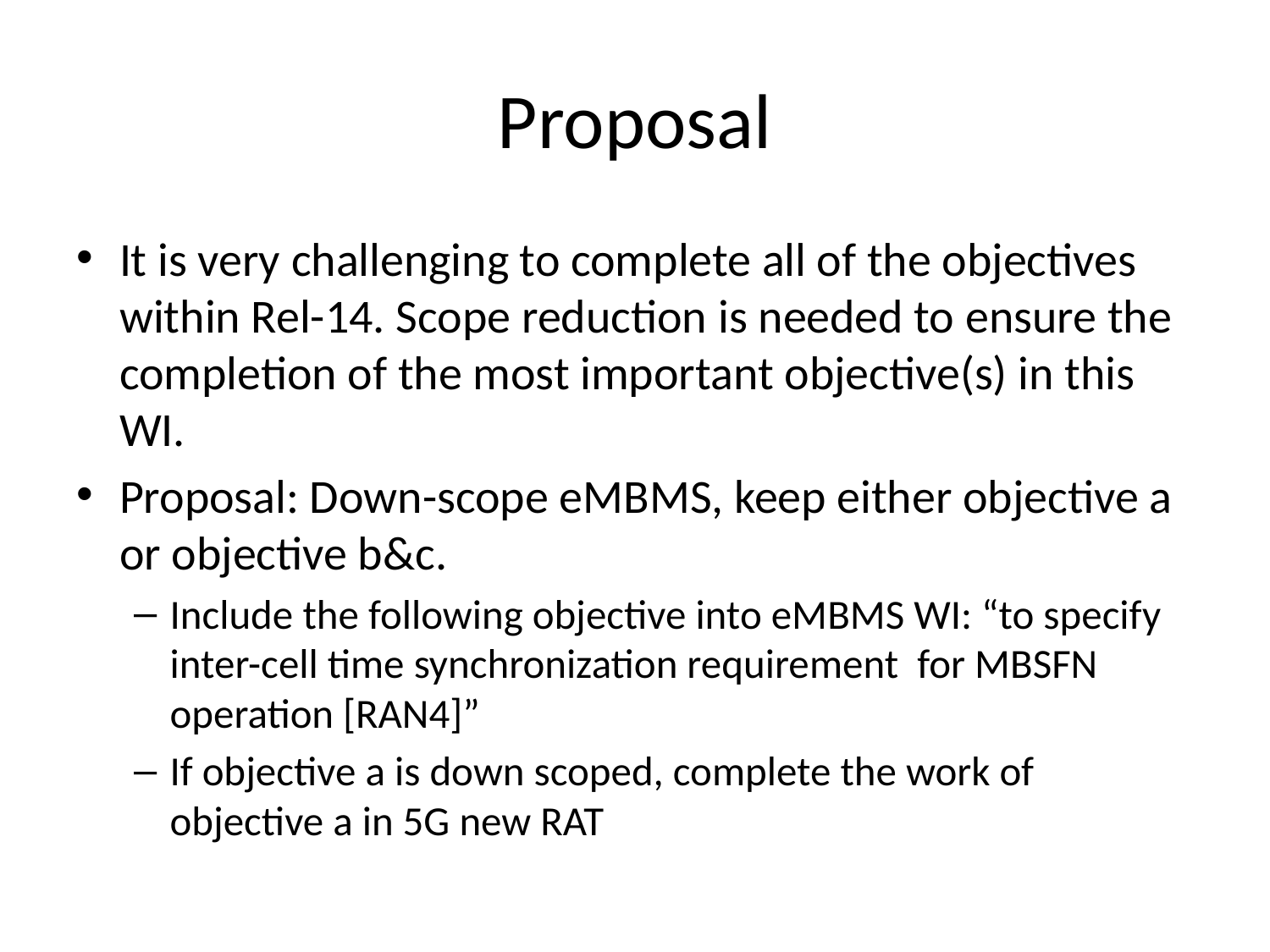

# Proposal
It is very challenging to complete all of the objectives within Rel-14. Scope reduction is needed to ensure the completion of the most important objective(s) in this WI.
Proposal: Down-scope eMBMS, keep either objective a or objective b&c.
Include the following objective into eMBMS WI: “to specify inter-cell time synchronization requirement  for MBSFN operation [RAN4]”
If objective a is down scoped, complete the work of objective a in 5G new RAT